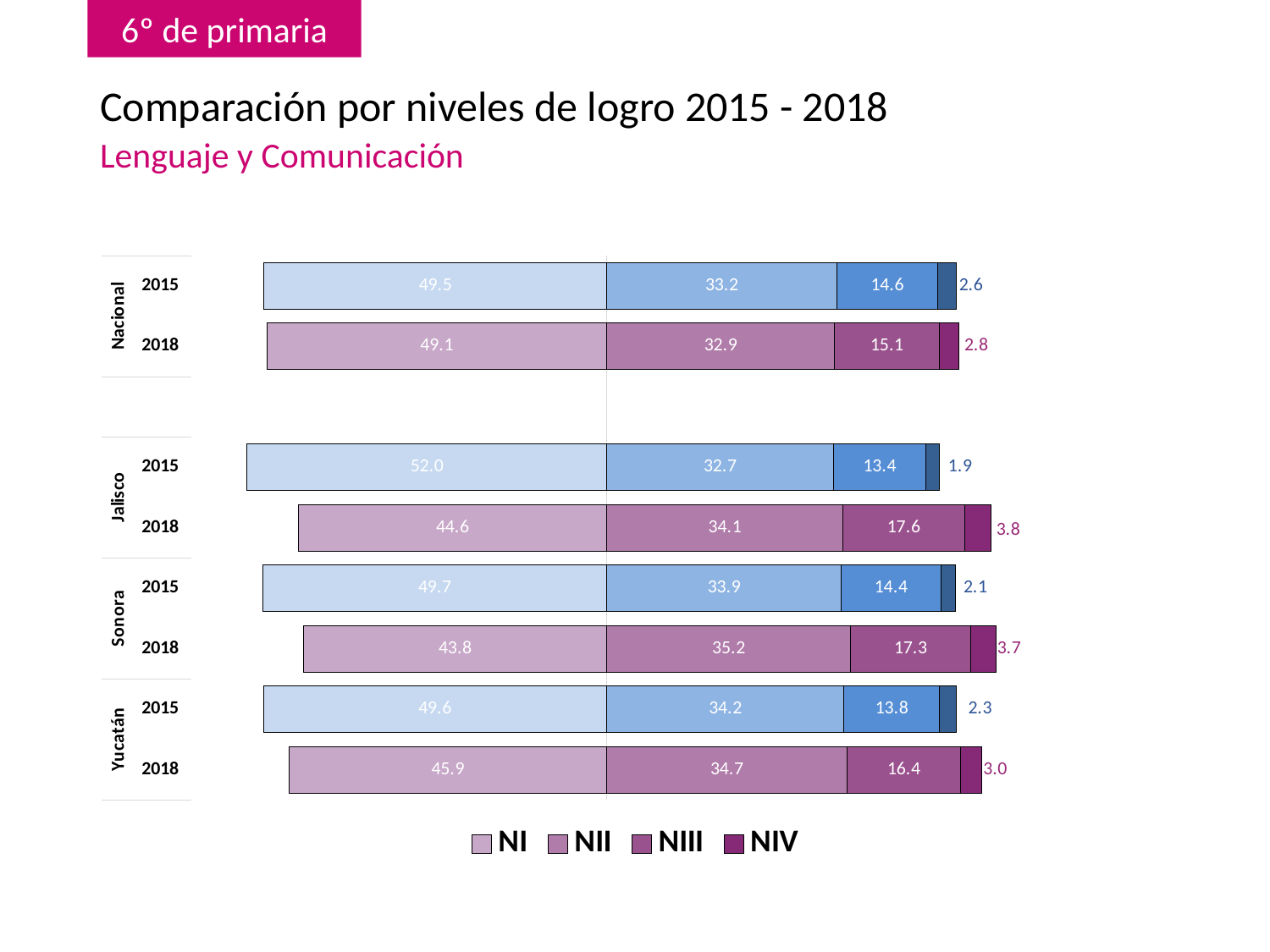

# Comparación por niveles de logro 2015 - 2018
Lenguaje y Comunicación

### Chart

| Category | NI | NII | NIII | NIV |
|---|---|---|---|---|
| 2018 | -45.898663548666896 | 34.7041744779893 | 16.350497510272767 | 3.0466644630710427 |
| 2015 | -49.59855756 | 34.21184135 | 13.8459139 | 2.34368718 |
| 2018 | -43.80229881114428 | 35.188834862949385 | 17.3444370215034 | 3.664429304402925 |
| 2015 | -49.65793297 | 33.8512434 | 14.35872009 | 2.13210355 |
| 2018 | -44.569207801537814 | 34.073547339425104 | 17.586939425992732 | 3.7703054330443537 |
| 2015 | -51.96960159 | 32.69572902 | 13.38711502 | 1.94755438 |
|  | None | None | None | None |
| 2018 | -49.1 | 32.9 | 15.1 | 2.8 |
| 2015 | -49.5 | 33.2 | 14.6 | 2.6 |